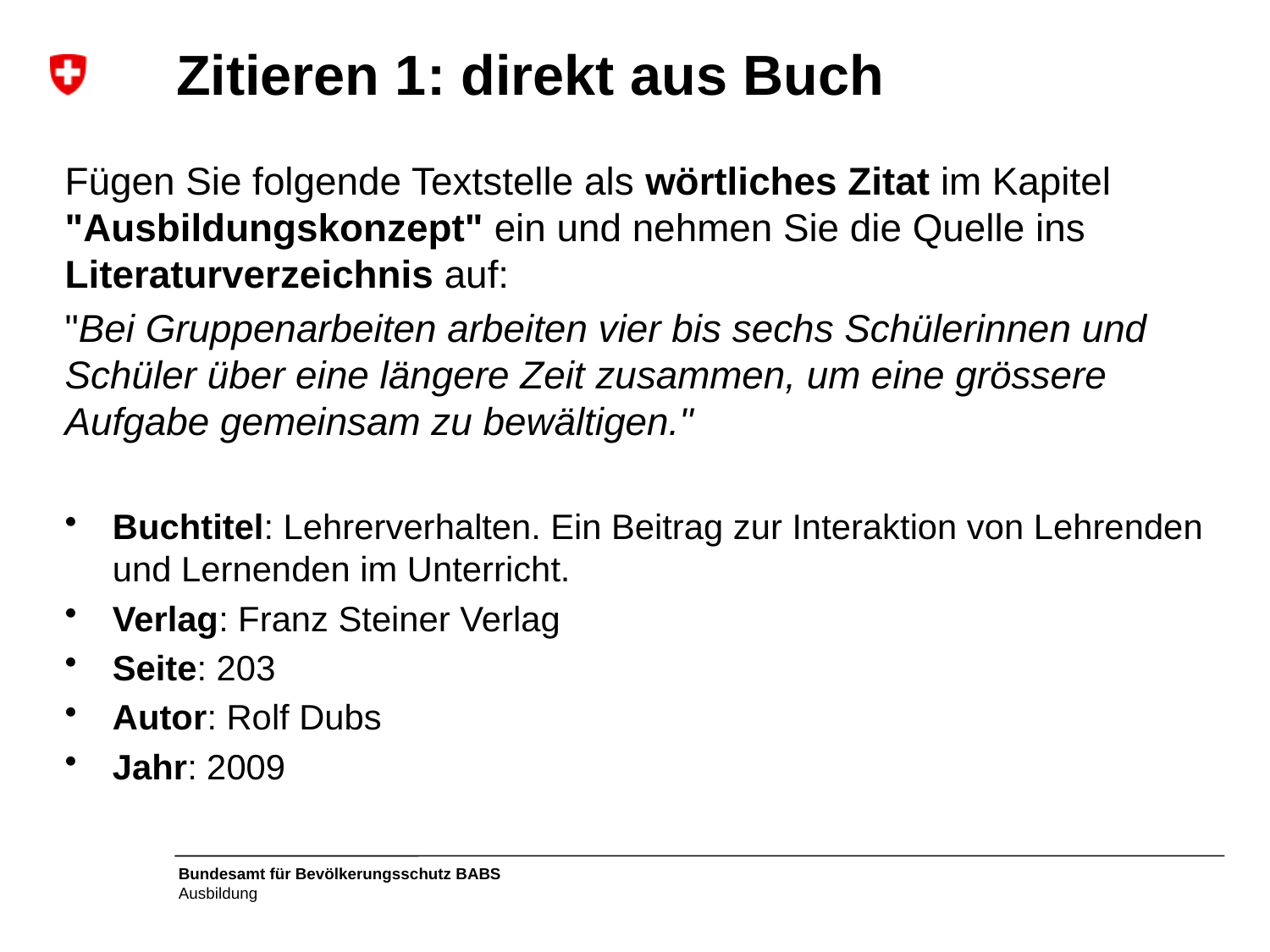

# Zitieren 1: direkt aus Buch
Fügen Sie folgende Textstelle als wörtliches Zitat im Kapitel "Ausbildungskonzept" ein und nehmen Sie die Quelle ins Literaturverzeichnis auf:
"Bei Gruppenarbeiten arbeiten vier bis sechs Schülerinnen und Schüler über eine längere Zeit zusammen, um eine grössere Aufgabe gemeinsam zu bewältigen."

Buchtitel: Lehrerverhalten. Ein Beitrag zur Interaktion von Lehrenden und Lernenden im Unterricht.
Verlag: Franz Steiner Verlag
Seite: 203
Autor: Rolf Dubs
Jahr: 2009